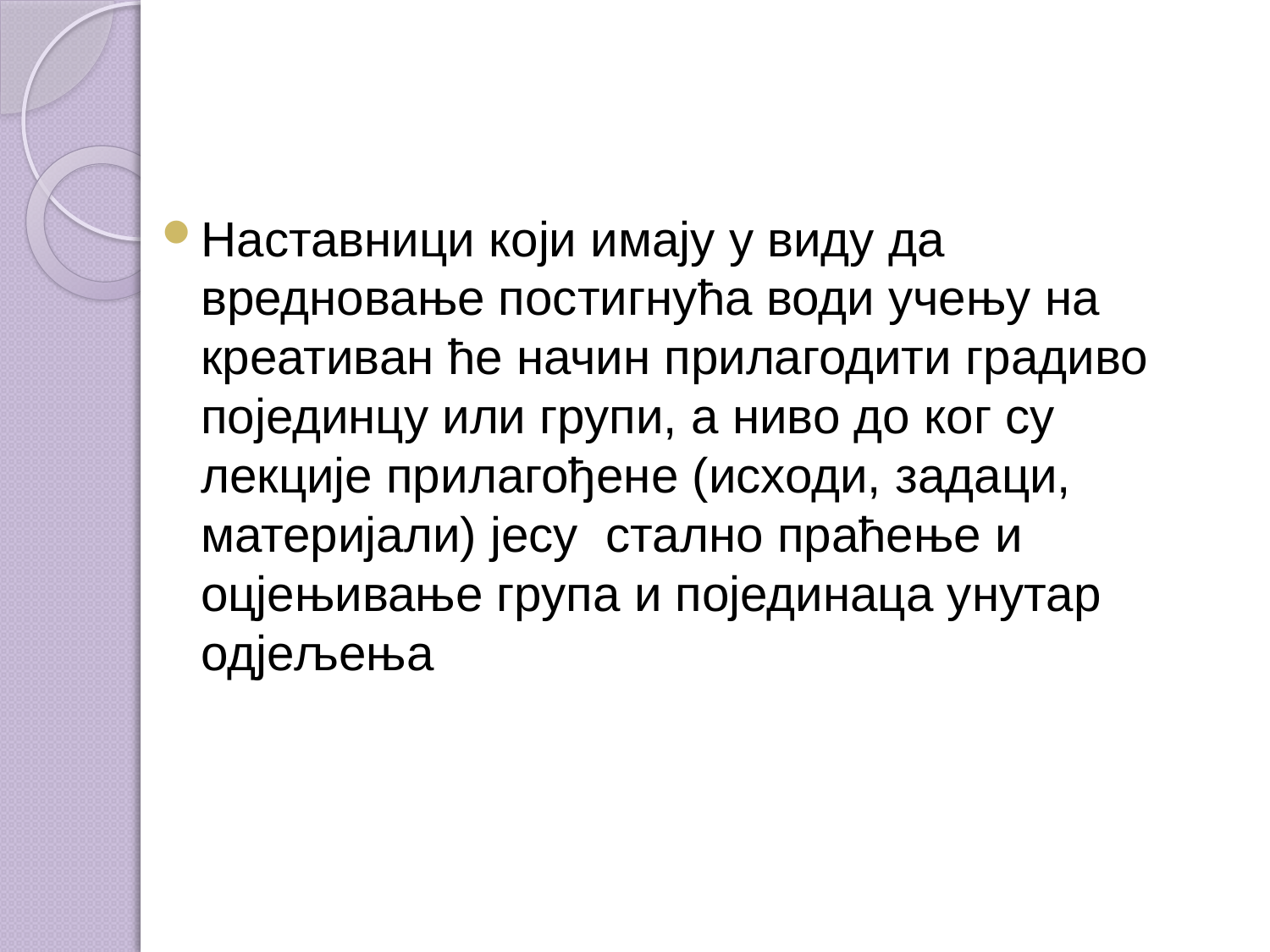

Наставници који имају у виду да вредновање постигнућа води учењу на креативан ће начин прилагодити градиво појединцу или групи, а ниво до ког су лекције прилагођене (исходи, задаци, материјали) јесу  стално праћење и оцјењивање група и појединаца унутар одјељења